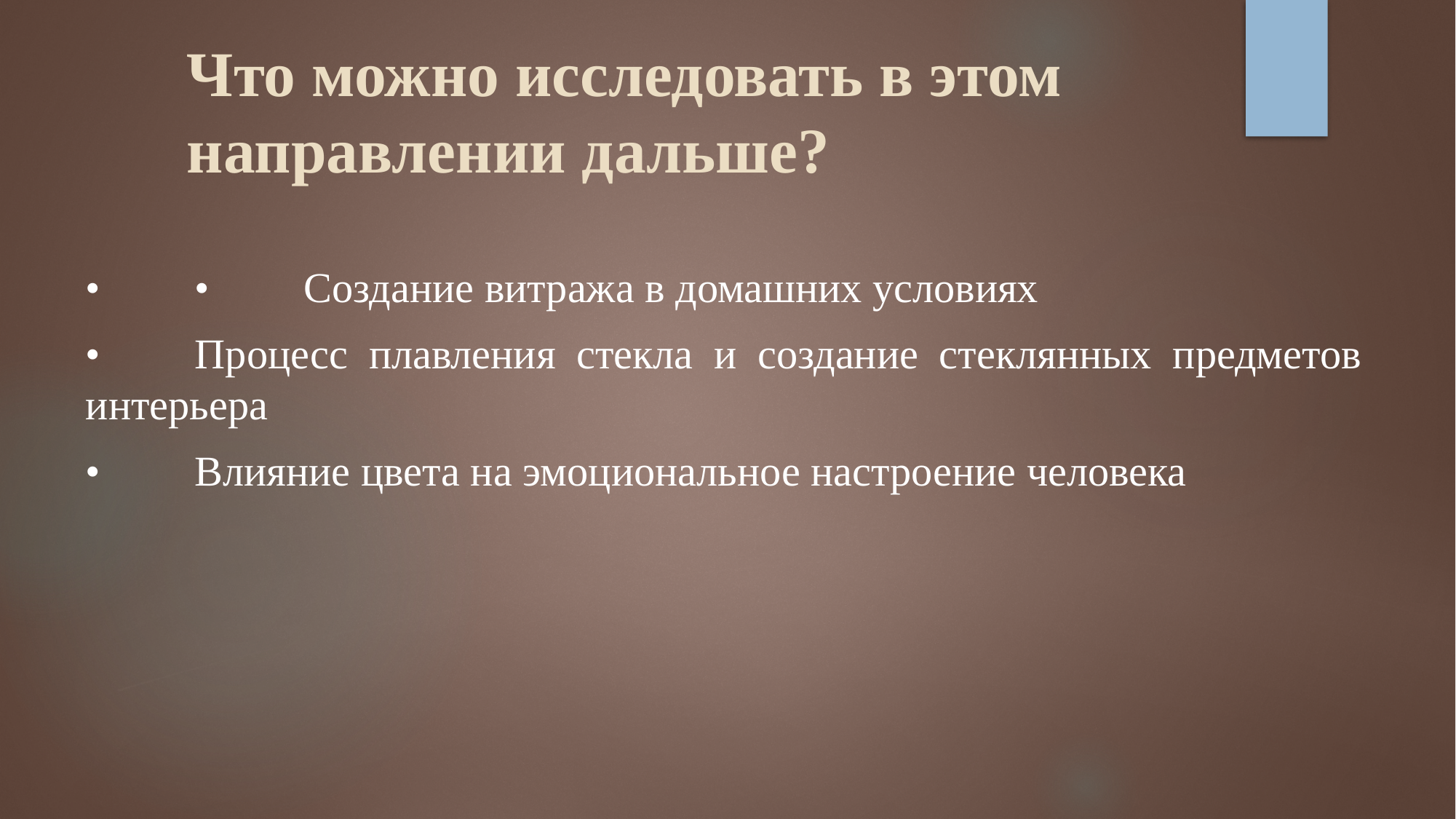

# Что можно исследовать в этом направлении дальше?
•	•	Создание витража в домашних условиях
•	Процесс плавления стекла и создание стеклянных предметов интерьера
•	Влияние цвета на эмоциональное настроение человека